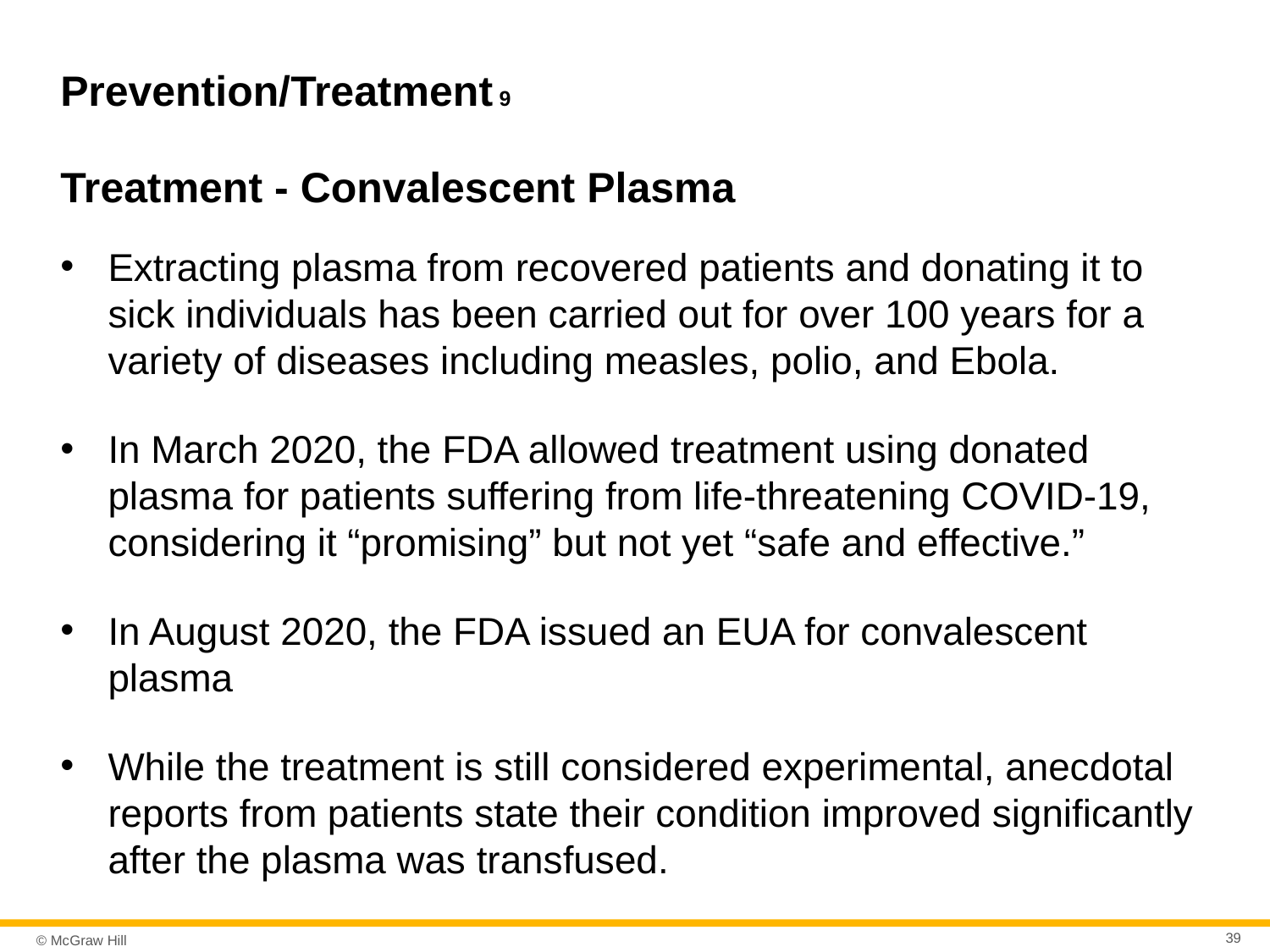

# Prevention/Treatment 9
Treatment - Convalescent Plasma
Extracting plasma from recovered patients and donating it to sick individuals has been carried out for over 100 years for a variety of diseases including measles, polio, and Ebola.
In March 2020, the FDA allowed treatment using donated plasma for patients suffering from life-threatening COVID-19, considering it “promising” but not yet “safe and effective.”
In August 2020, the FDA issued an EUA for convalescent plasma
While the treatment is still considered experimental, anecdotal reports from patients state their condition improved significantly after the plasma was transfused.